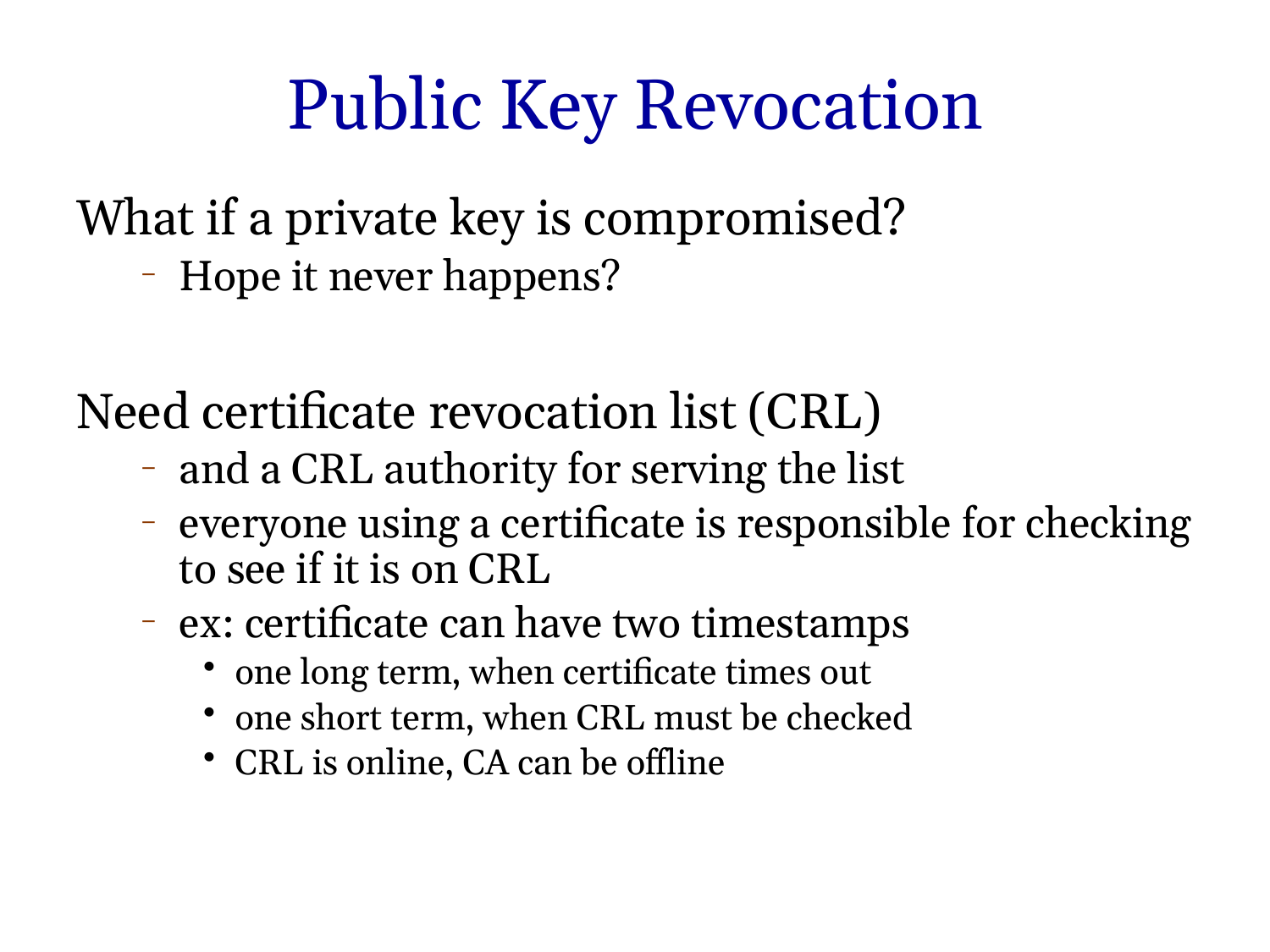

# Public Key Revocation
What if a private key is compromised?
Hope it never happens?

Need certificate revocation list (CRL)
and a CRL authority for serving the list
everyone using a certificate is responsible for checking to see if it is on CRL
ex: certificate can have two timestamps
one long term, when certificate times out
one short term, when CRL must be checked
CRL is online, CA can be offline